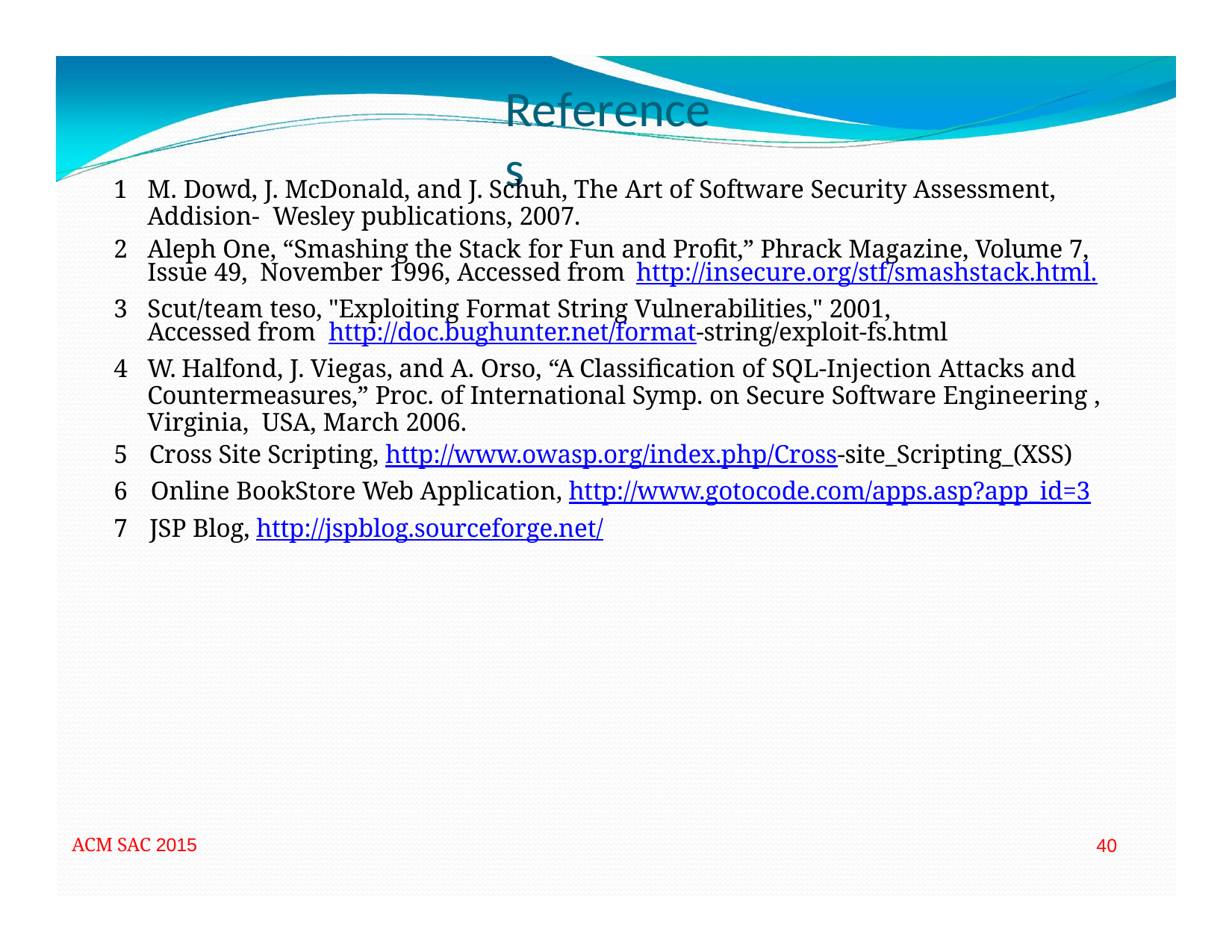

# References
M. Dowd, J. McDonald, and J. Schuh, The Art of Software Security Assessment, Addision‐  Wesley publications, 2007.
Aleph One, “Smashing the Stack for Fun and Profit,” Phrack Magazine, Volume 7, Issue 49,  November 1996, Accessed from http://insecure.org/stf/smashstack.html.
Scut/team teso, "Exploiting Format String Vulnerabilities," 2001, Accessed from  http://doc.bughunter.net/format‐string/exploit‐fs.html
W. Halfond, J. Viegas, and A. Orso, “A Classification of SQL‐Injection Attacks and  Countermeasures,” Proc. of International Symp. on Secure Software Engineering , Virginia,  USA, March 2006.
Cross Site Scripting, http://www.owasp.org/index.php/Cross‐site_Scripting_(XSS)
Online BookStore Web Application, http://www.gotocode.com/apps.asp?app_id=3
JSP Blog, http://jspblog.sourceforge.net/
ACM SAC 2015
40